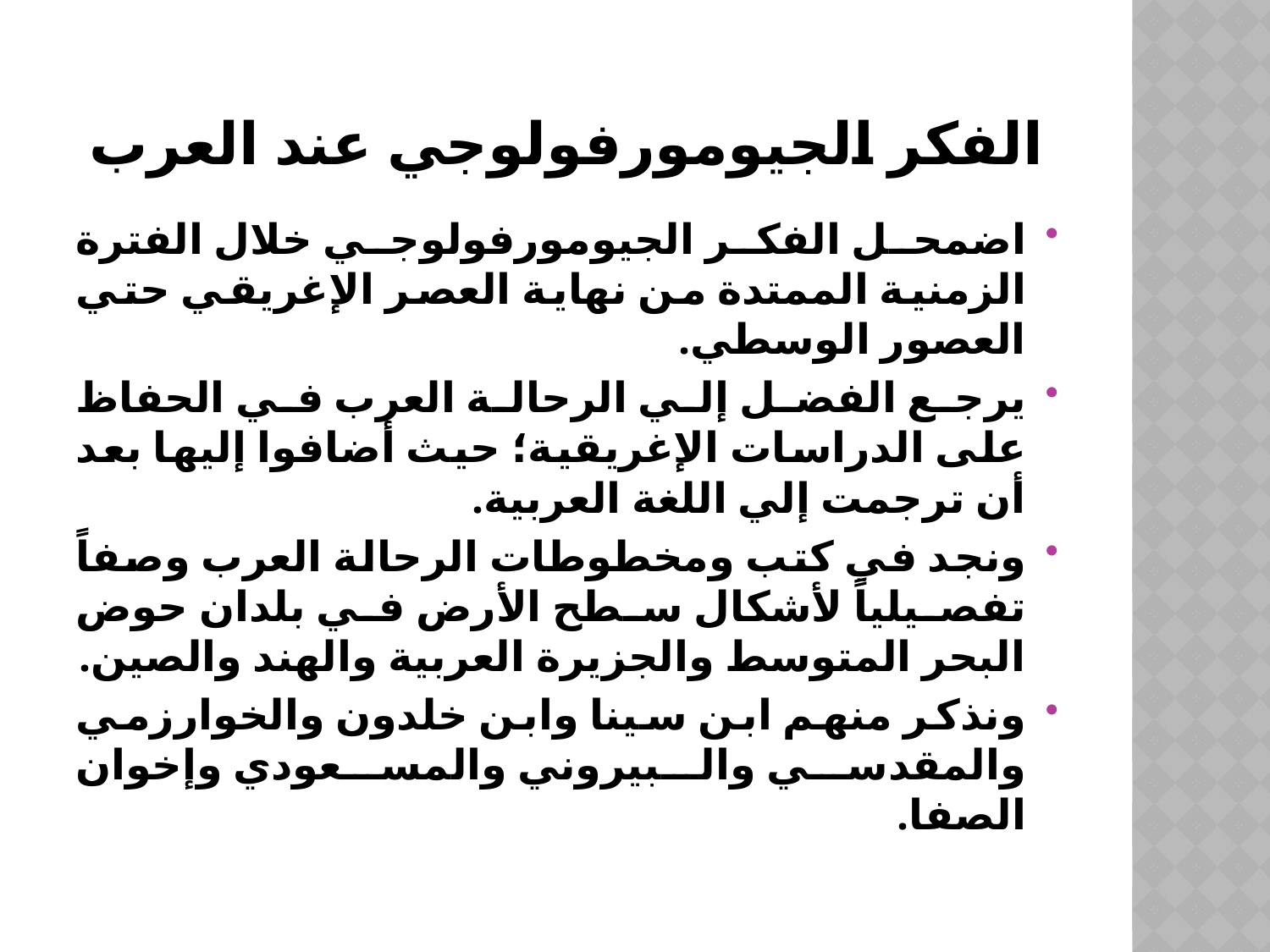

# الفكر الجيومورفولوجي عند العرب
اضمحل الفكر الجيومورفولوجي خلال الفترة الزمنية الممتدة من نهاية العصر الإغريقي حتي العصور الوسطي.
يرجع الفضل إلي الرحالة العرب في الحفاظ على الدراسات الإغريقية؛ حيث أضافوا إليها بعد أن ترجمت إلي اللغة العربية.
ونجد في كتب ومخطوطات الرحالة العرب وصفاً تفصيلياً لأشكال سطح الأرض في بلدان حوض البحر المتوسط والجزيرة العربية والهند والصين.
ونذكر منهم ابن سينا وابن خلدون والخوارزمي والمقدسي والبيروني والمسعودي وإخوان الصفا.